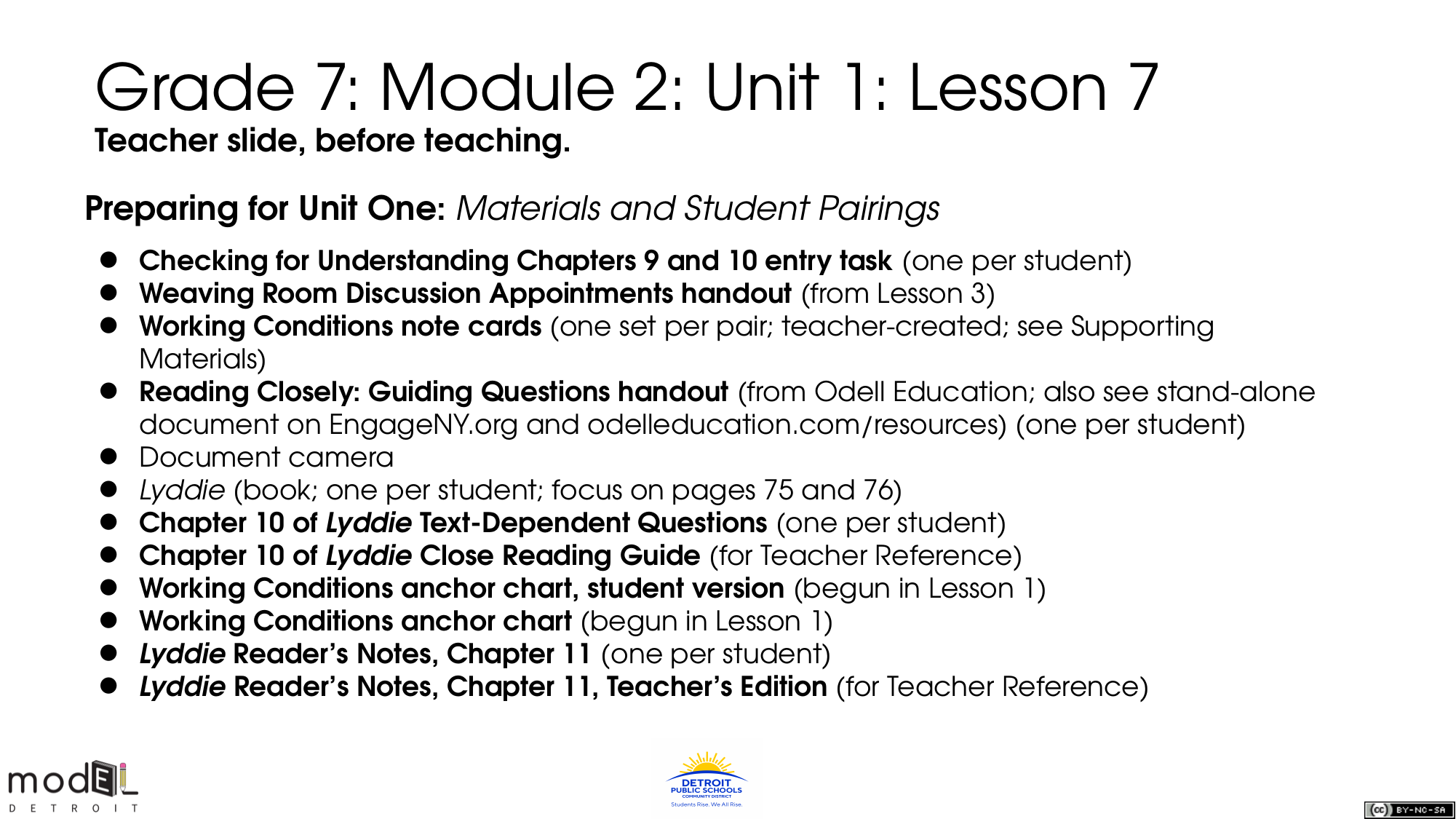

Grade 7: Module 2: Unit 1: Lesson 7
Teacher slide, before teaching.
Preparing for Unit One: Materials and Student Pairings
Checking for Understanding Chapters 9 and 10 entry task (one per student)
Weaving Room Discussion Appointments handout (from Lesson 3)
Working Conditions note cards (one set per pair; teacher-created; see Supporting Materials)
Reading Closely: Guiding Questions handout (from Odell Education; also see stand-alone document on EngageNY.org and odelleducation.com/resources) (one per student)
Document camera
Lyddie (book; one per student; focus on pages 75 and 76)
Chapter 10 of Lyddie Text-Dependent Questions (one per student)
Chapter 10 of Lyddie Close Reading Guide (for Teacher Reference)
Working Conditions anchor chart, student version (begun in Lesson 1)
Working Conditions anchor chart (begun in Lesson 1)
Lyddie Reader’s Notes, Chapter 11 (one per student)
Lyddie Reader’s Notes, Chapter 11, Teacher’s Edition (for Teacher Reference)